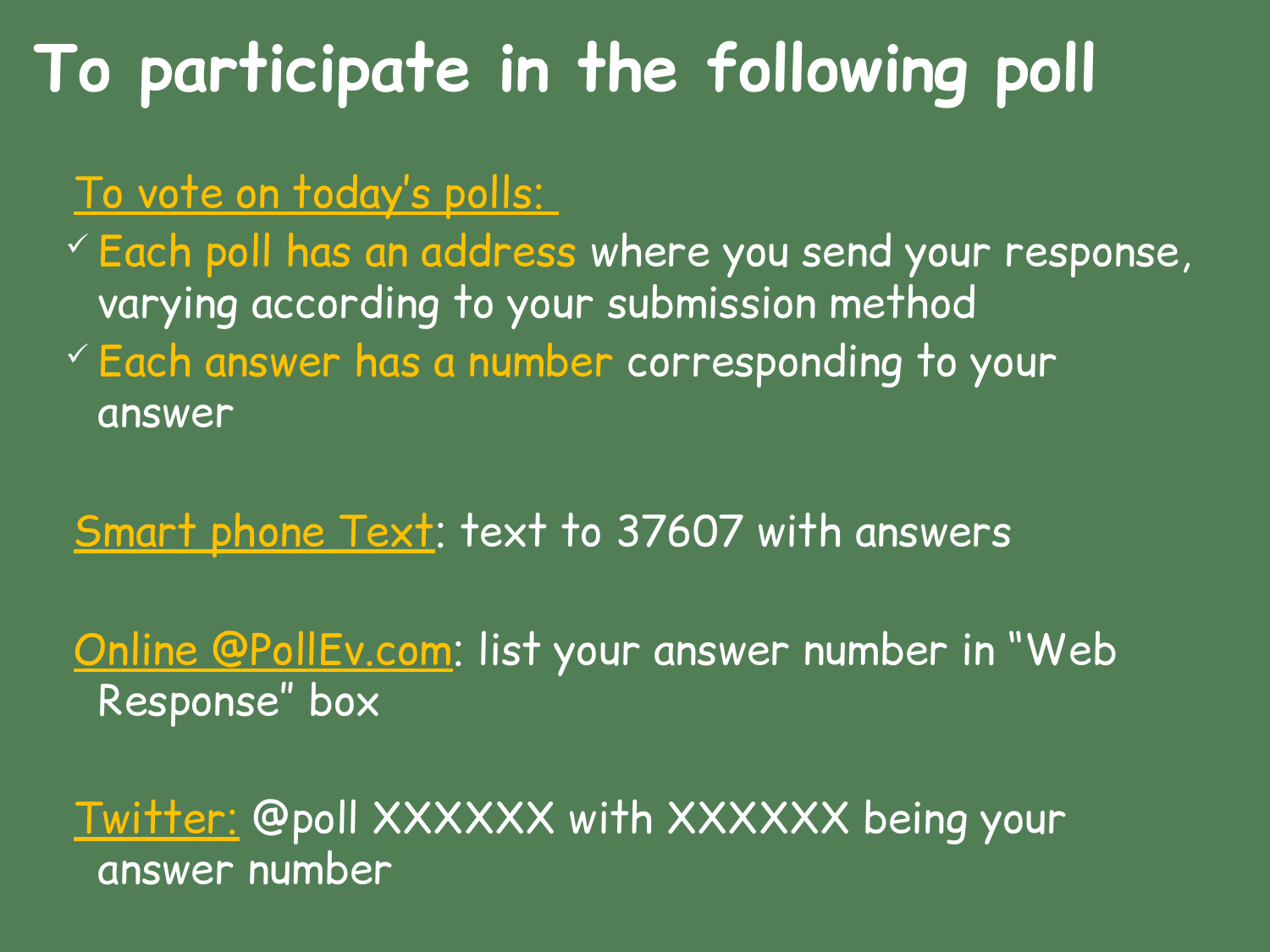

# To participate in the following poll
To vote on today’s polls:
Each poll has an address where you send your response, varying according to your submission method
Each answer has a number corresponding to your answer

Smart phone Text: text to 37607 with answers

Online @PollEv.com: list your answer number in “Web Response” box

Twitter: @poll XXXXXX with XXXXXX being your answer number